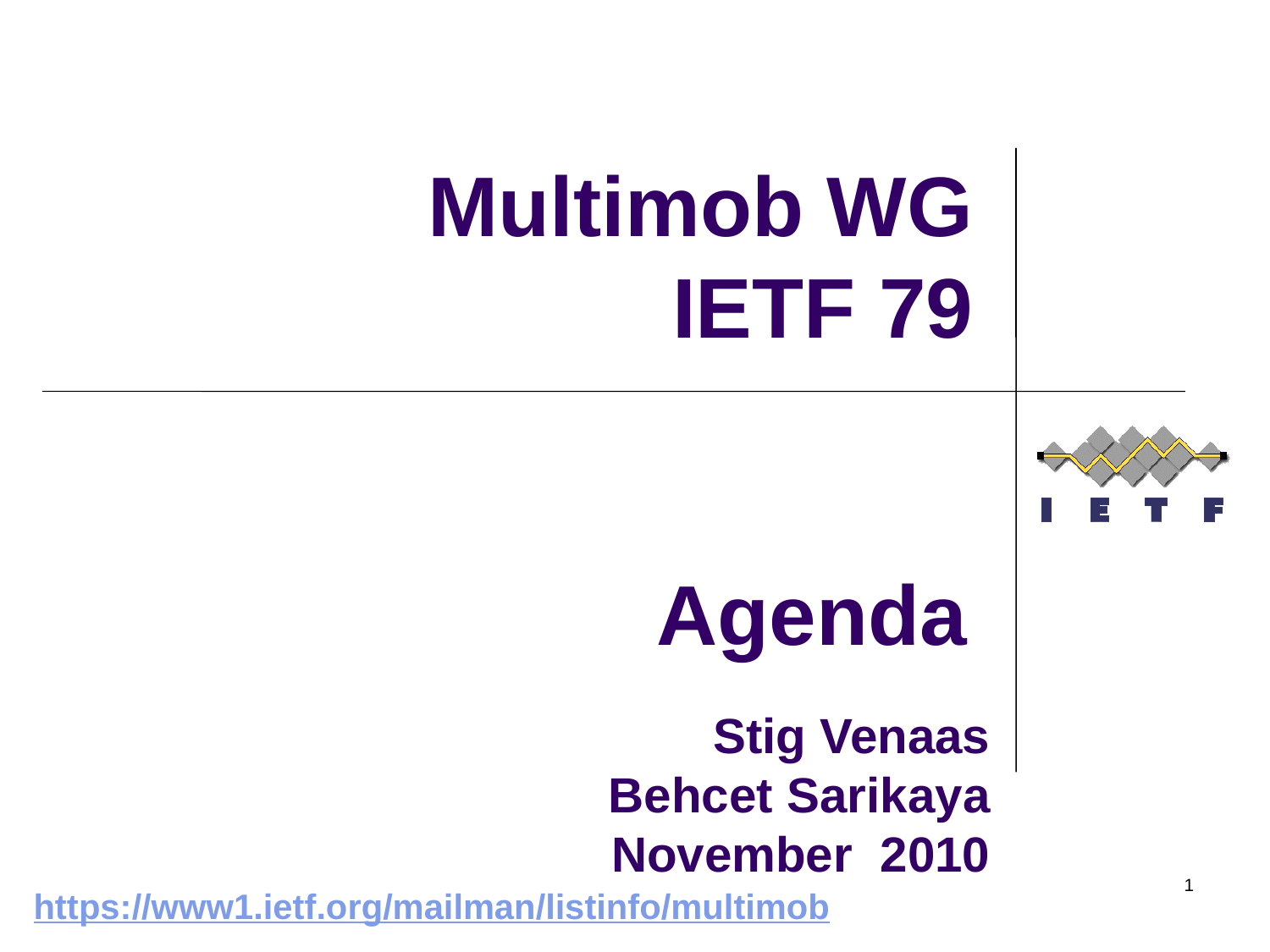

Multimob WG
IETF 79
Agenda
 Stig Venaas
Behcet Sarikaya
November  2010
1
https://www1.ietf.org/mailman/listinfo/multimob